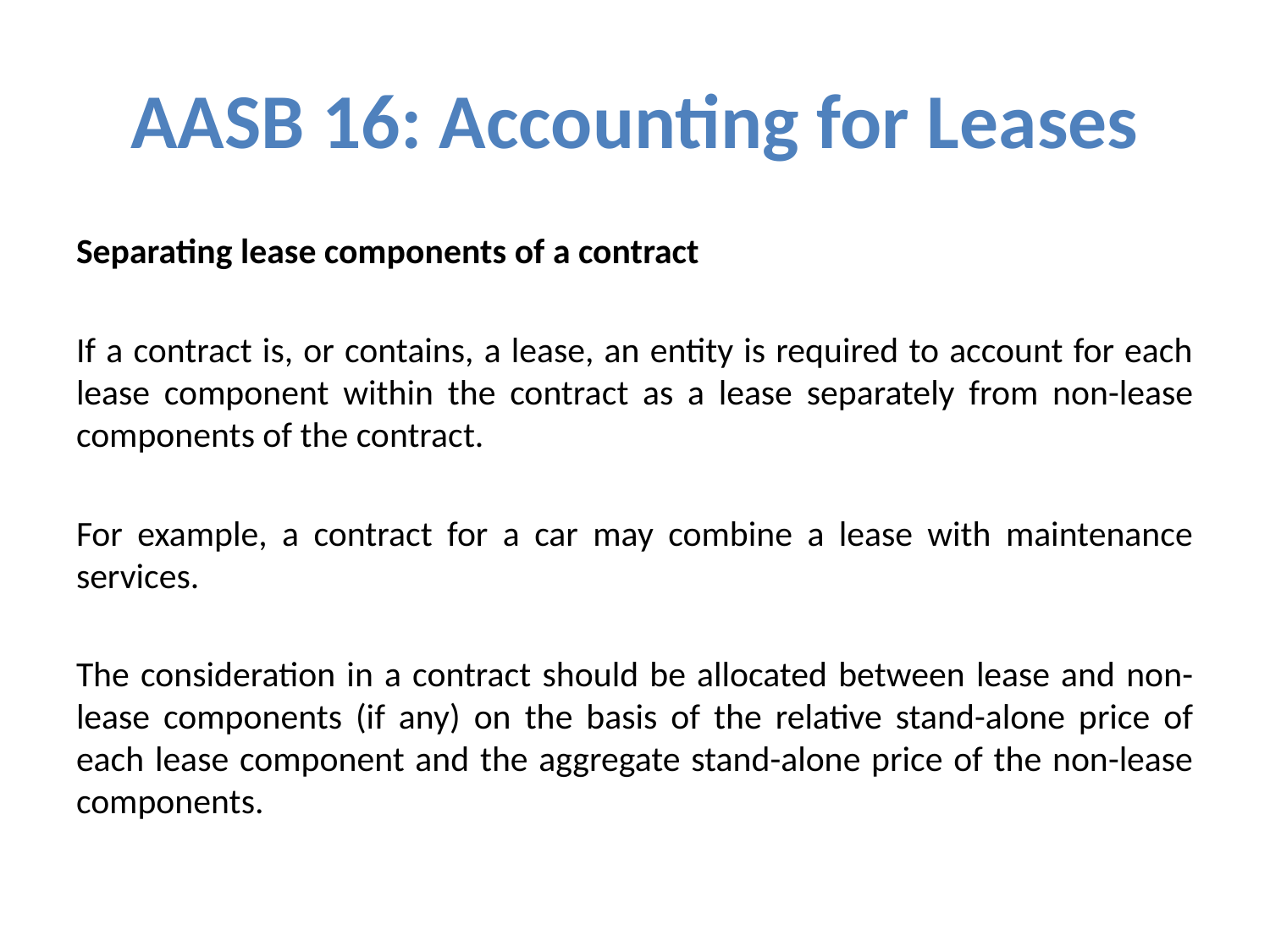

# AASB 16: Accounting for Leases
Separating lease components of a contract

If a contract is, or contains, a lease, an entity is required to account for each lease component within the contract as a lease separately from non-lease components of the contract.

For example, a contract for a car may combine a lease with maintenance services.

The consideration in a contract should be allocated between lease and non-lease components (if any) on the basis of the relative stand-alone price of each lease component and the aggregate stand-alone price of the non-lease components.